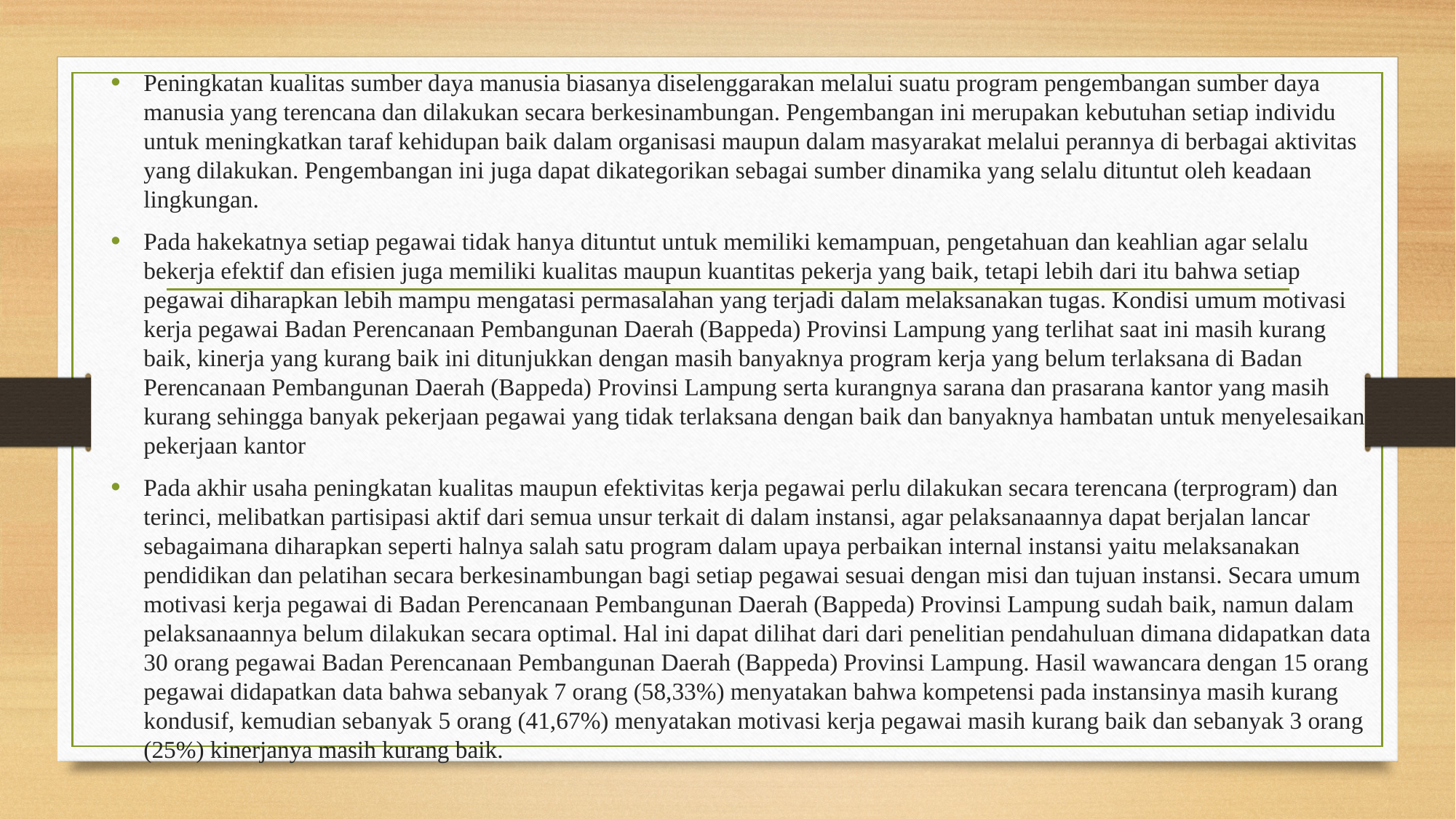

Peningkatan kualitas sumber daya manusia biasanya diselenggarakan melalui suatu program pengembangan sumber daya manusia yang terencana dan dilakukan secara berkesinambungan. Pengembangan ini merupakan kebutuhan setiap individu untuk meningkatkan taraf kehidupan baik dalam organisasi maupun dalam masyarakat melalui perannya di berbagai aktivitas yang dilakukan. Pengembangan ini juga dapat dikategorikan sebagai sumber dinamika yang selalu dituntut oleh keadaan lingkungan.
Pada hakekatnya setiap pegawai tidak hanya dituntut untuk memiliki kemampuan, pengetahuan dan keahlian agar selalu bekerja efektif dan efisien juga memiliki kualitas maupun kuantitas pekerja yang baik, tetapi lebih dari itu bahwa setiap pegawai diharapkan lebih mampu mengatasi permasalahan yang terjadi dalam melaksanakan tugas. Kondisi umum motivasi kerja pegawai Badan Perencanaan Pembangunan Daerah (Bappeda) Provinsi Lampung yang terlihat saat ini masih kurang baik, kinerja yang kurang baik ini ditunjukkan dengan masih banyaknya program kerja yang belum terlaksana di Badan Perencanaan Pembangunan Daerah (Bappeda) Provinsi Lampung serta kurangnya sarana dan prasarana kantor yang masih kurang sehingga banyak pekerjaan pegawai yang tidak terlaksana dengan baik dan banyaknya hambatan untuk menyelesaikan pekerjaan kantor
Pada akhir usaha peningkatan kualitas maupun efektivitas kerja pegawai perlu dilakukan secara terencana (terprogram) dan terinci, melibatkan partisipasi aktif dari semua unsur terkait di dalam instansi, agar pelaksanaannya dapat berjalan lancar sebagaimana diharapkan seperti halnya salah satu program dalam upaya perbaikan internal instansi yaitu melaksanakan pendidikan dan pelatihan secara berkesinambungan bagi setiap pegawai sesuai dengan misi dan tujuan instansi. Secara umum motivasi kerja pegawai di Badan Perencanaan Pembangunan Daerah (Bappeda) Provinsi Lampung sudah baik, namun dalam pelaksanaannya belum dilakukan secara optimal. Hal ini dapat dilihat dari dari penelitian pendahuluan dimana didapatkan data 30 orang pegawai Badan Perencanaan Pembangunan Daerah (Bappeda) Provinsi Lampung. Hasil wawancara dengan 15 orang pegawai didapatkan data bahwa sebanyak 7 orang (58,33%) menyatakan bahwa kompetensi pada instansinya masih kurang kondusif, kemudian sebanyak 5 orang (41,67%) menyatakan motivasi kerja pegawai masih kurang baik dan sebanyak 3 orang (25%) kinerjanya masih kurang baik.